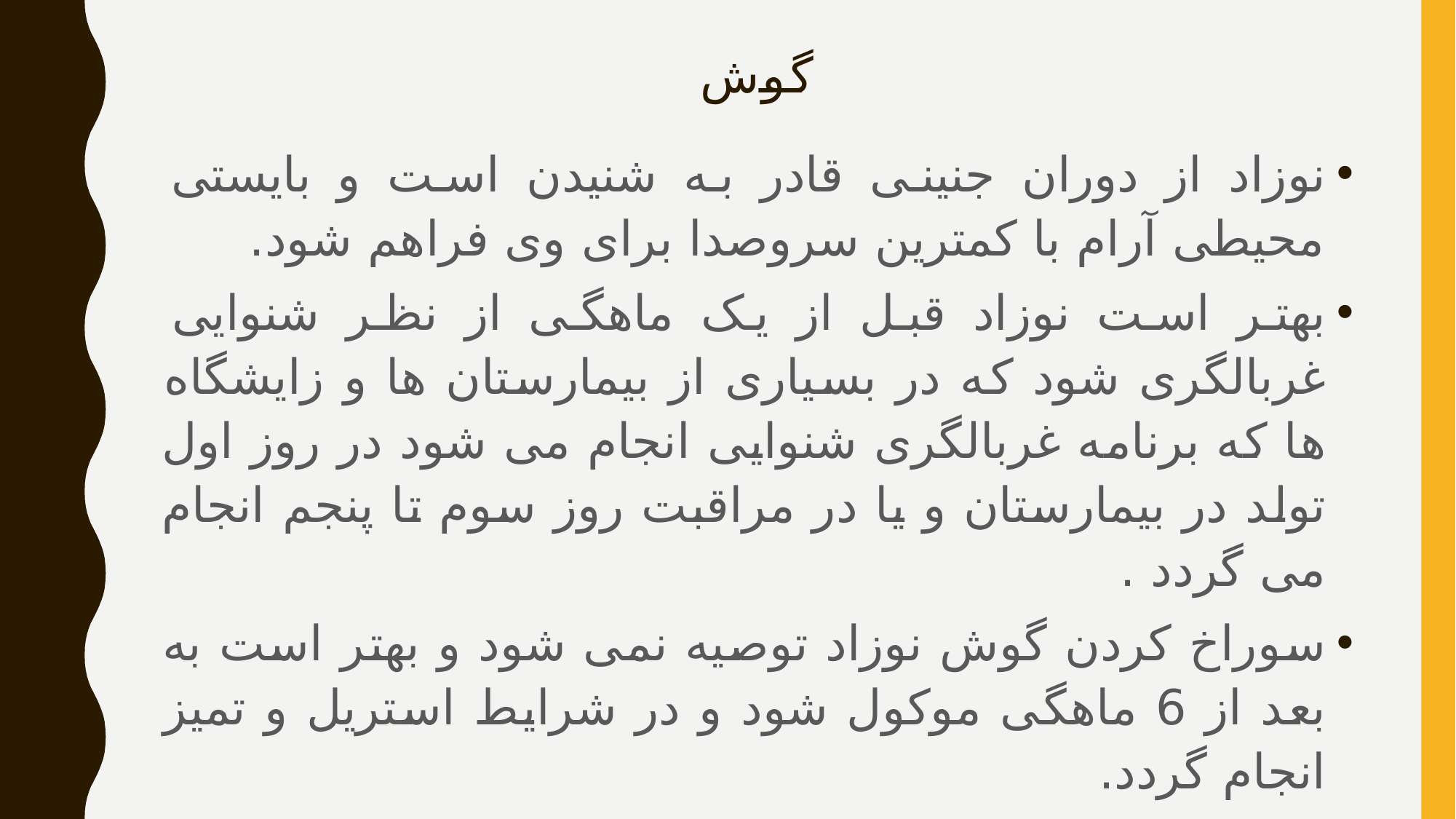

# گوش
نوزاد از دوران جنینی قادر به شنیدن است و بایستی محیطی آرام با کمترین سروصدا برای وی فراهم شود.
بهتر است نوزاد قبل از یک ماهگی از نظر شنوایی غربالگری شود که در بسیاری از بیمارستان ها و زایشگاه ها که برنامه غربالگری شنوایی انجام می شود در روز اول تولد در بیمارستان و یا در مراقبت روز سوم تا پنجم انجام می گردد .
سوراخ کردن گوش نوزاد توصیه نمی شود و بهتر است به بعد از 6 ماهگی موکول شود و در شرایط استریل و تمیز انجام گردد.